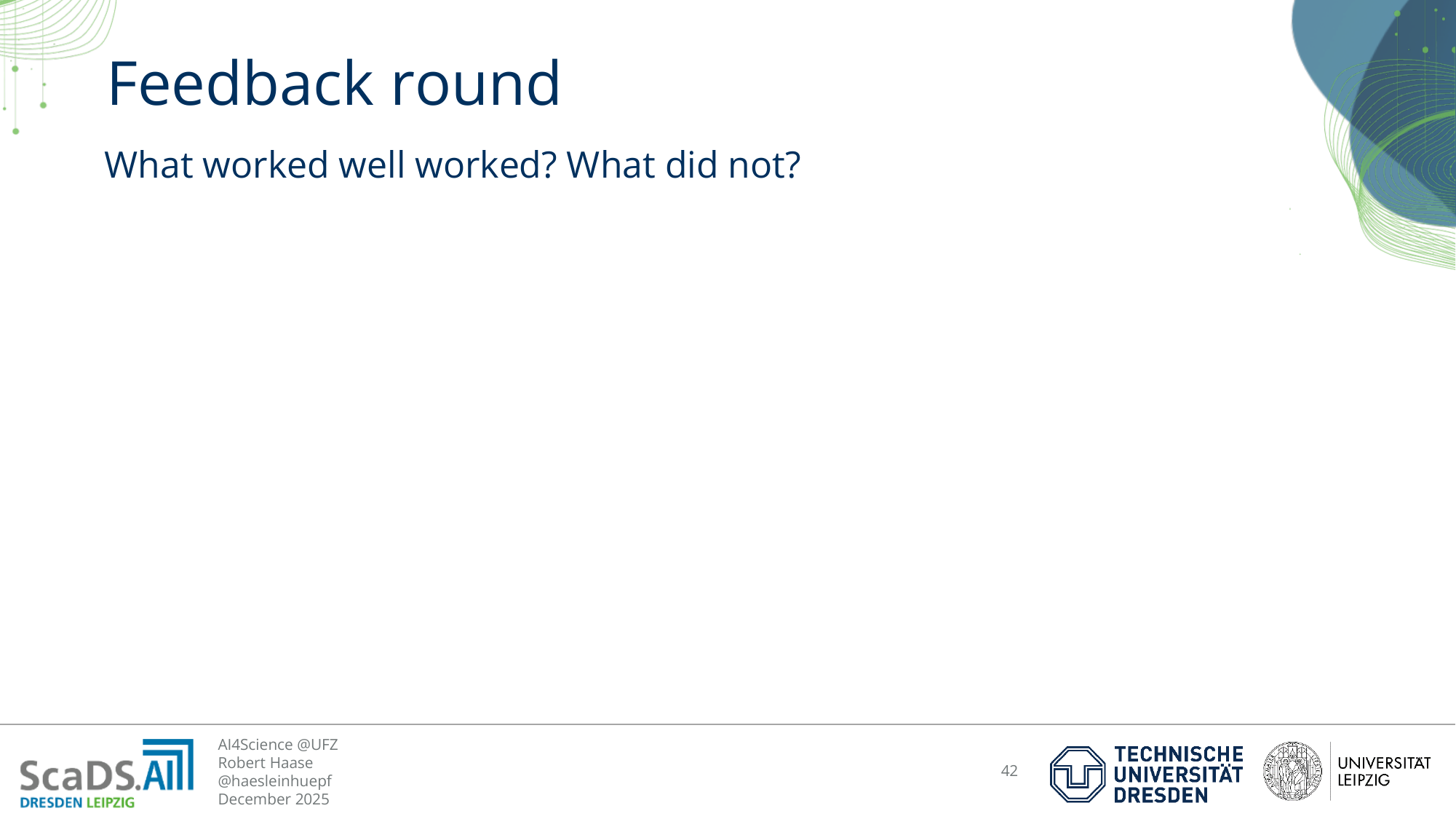

# Feedback round
What worked well worked? What did not?